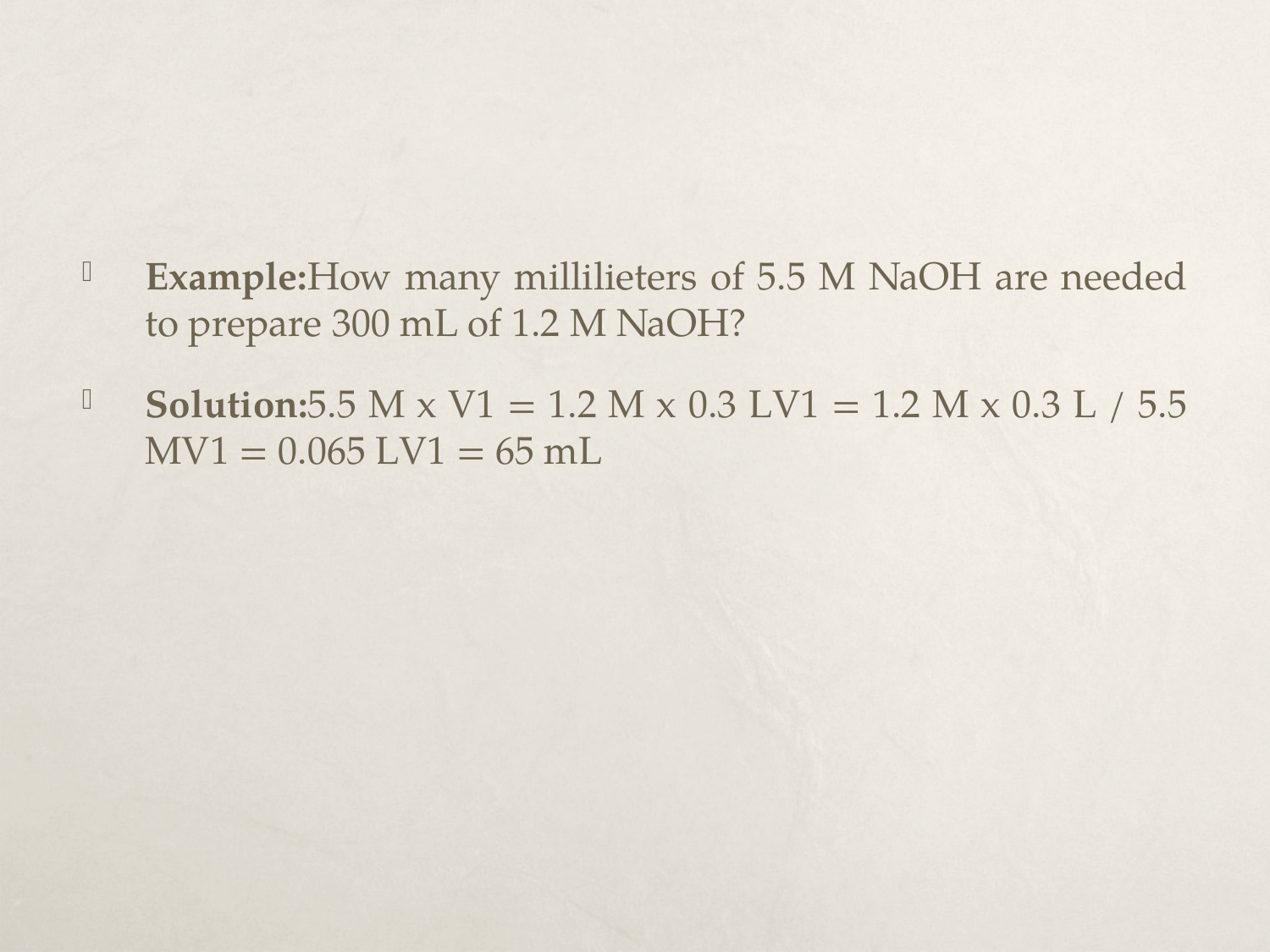

#
Example: How many millilieters of 5.5 M NaOH are needed to prepare 300 mL of 1.2 M NaOH?
Solution: 5.5 M x V1 = 1.2 M x 0.3 L V1 = 1.2 M x 0.3 L / 5.5 M V1 = 0.065 L V1 = 65 mL